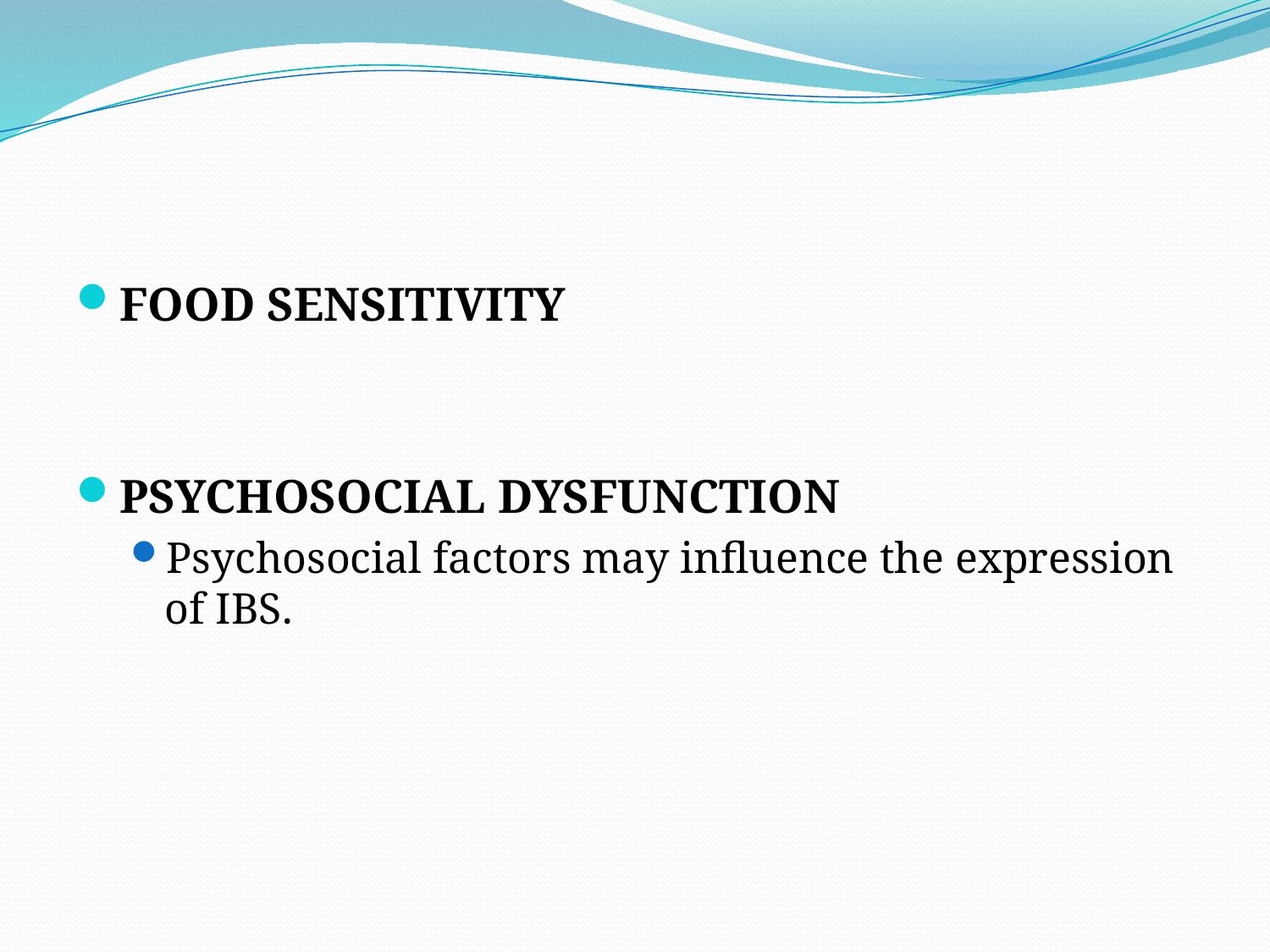

#
FOOD SENSITIVITY

PSYCHOSOCIAL DYSFUNCTION
Psychosocial factors may influence the expression of IBS.